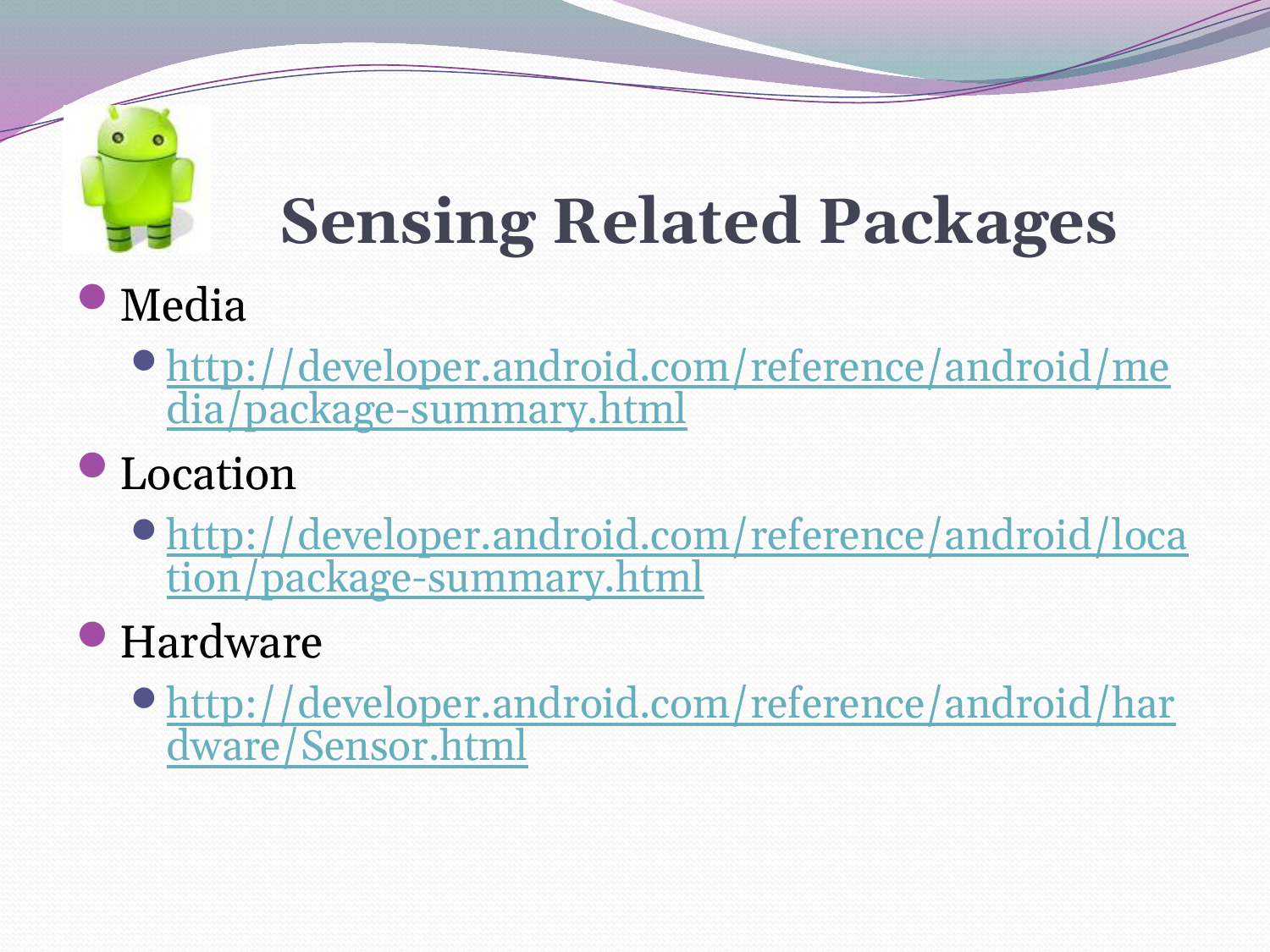

# Sensing Related Packages
Media
http://developer.android.com/reference/android/media/package-summary.html
Location
http://developer.android.com/reference/android/location/package-summary.html
Hardware
http://developer.android.com/reference/android/hardware/Sensor.html